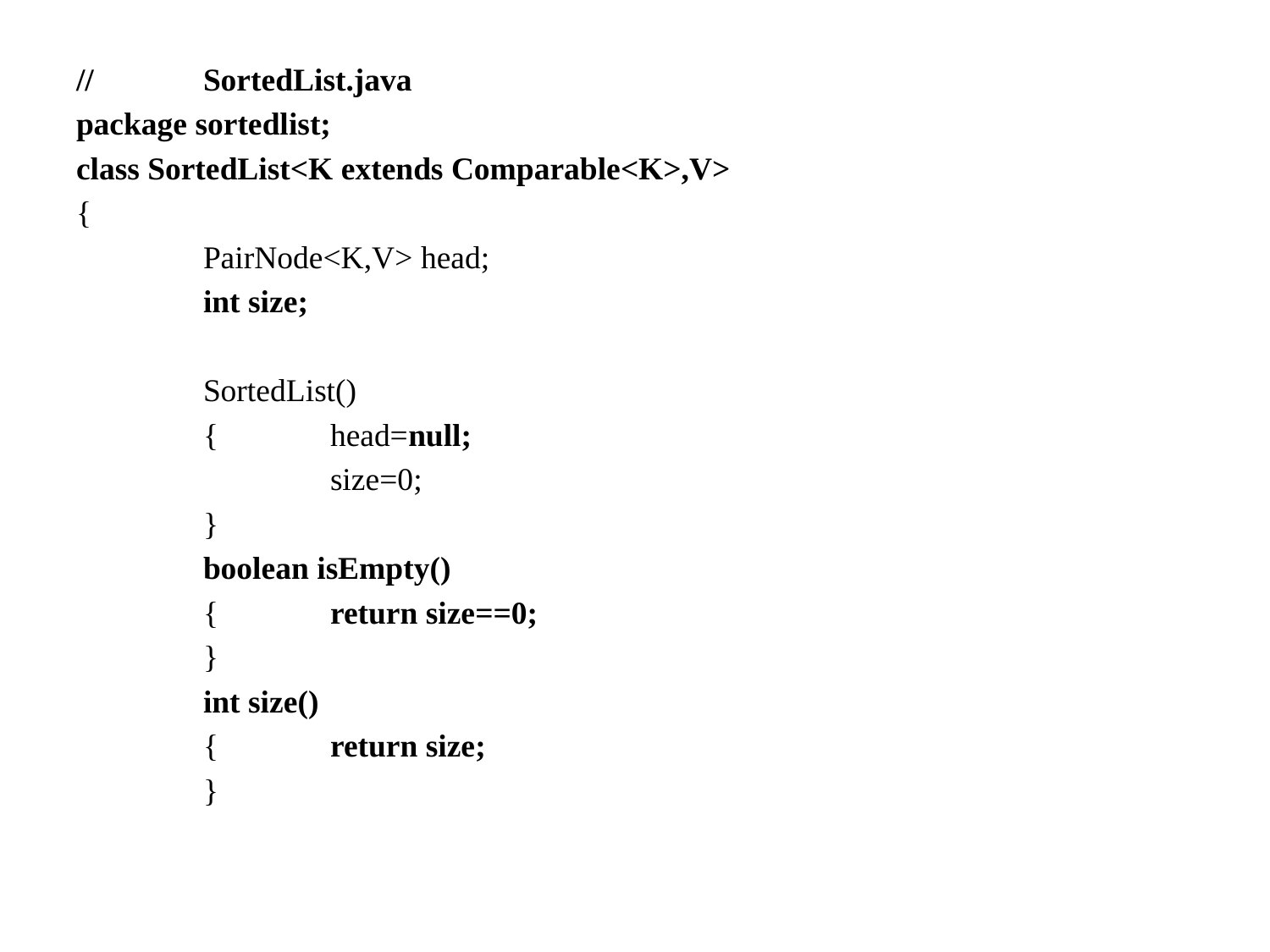

// 	SortedList.java
package sortedlist;
class SortedList<K extends Comparable<K>,V>
{
	PairNode<K,V> head;
	int size;

	SortedList()
	{	head=null;
		size=0;
	}
	boolean isEmpty()
	{	return size==0;
	}
	int size()
	{	return size;
	}